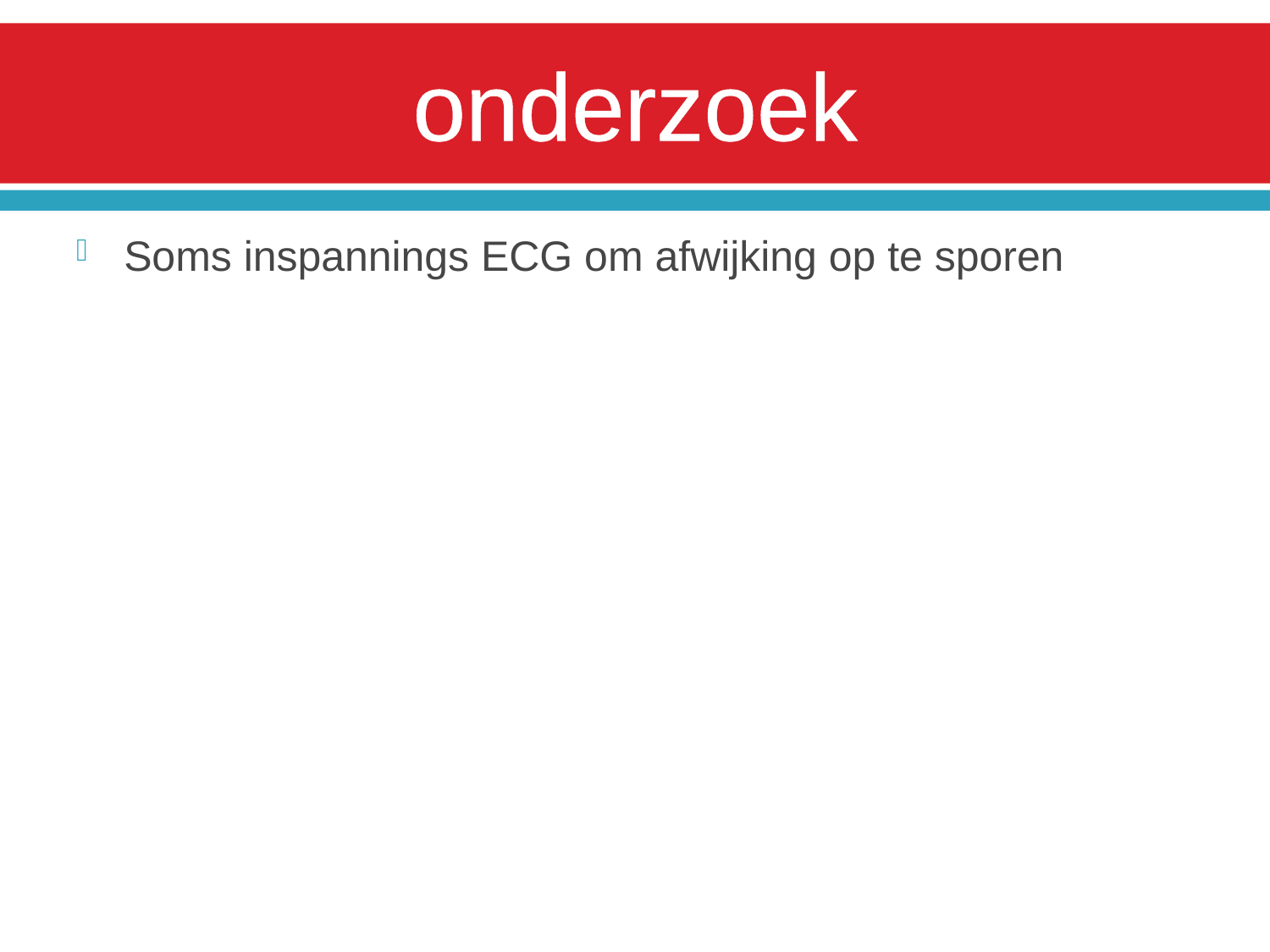

# onderzoek
Soms inspannings ECG om afwijking op te sporen